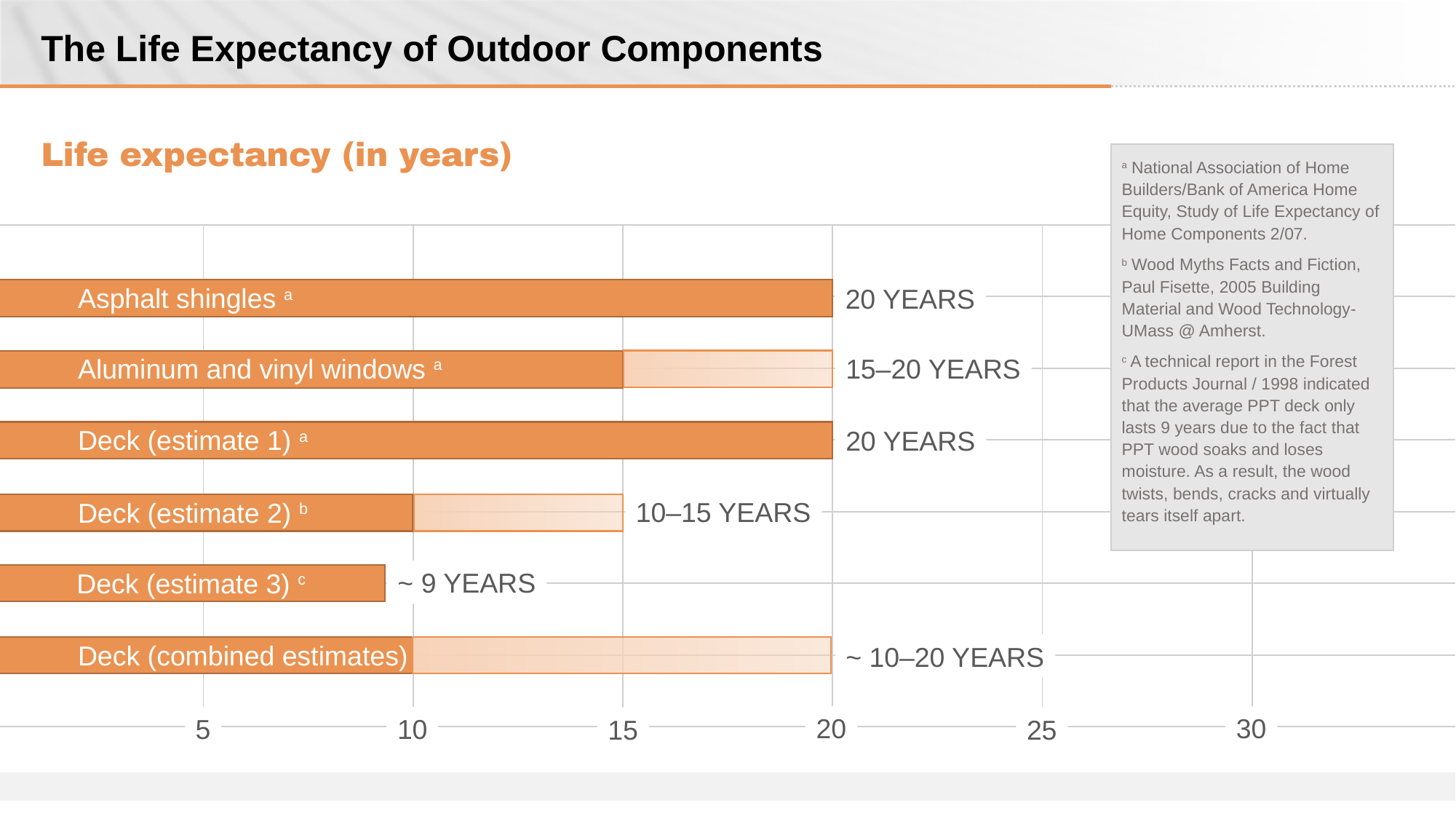

# The Life Expectancy of Outdoor Components
Life expectancy (in years)
a National Association of Home Builders/Bank of America Home Equity, Study of Life Expectancy of Home Components 2/07.
b Wood Myths Facts and Fiction, Paul Fisette, 2005 Building Material and Wood Technology-UMass @ Amherst.
c A technical report in the Forest Products Journal / 1998 indicated that the average PPT deck only lasts 9 years due to the fact that PPT wood soaks and loses moisture. As a result, the wood twists, bends, cracks and virtually tears itself apart.

|  |  |  |  |  |  |  |
| --- | --- | --- | --- | --- | --- | --- |
|  |  |  |  |  |  |  |
|  |  |  |  |  |  |  |
|  |  |  |  |  |  |  |
|  |  |  |  |  |  |  |
|  |  |  |  |  |  |  |
|  |  |  |  |  |  |  |
Asphalt shingles a
20 YEARS

Aluminum and vinyl windows a
15–20 YEARS

Deck (estimate 1) a
20 YEARS

10–15 YEARS
Deck (estimate 2) b

~ 9 YEARS
Deck (estimate 3) c

Deck (combined estimates)
~ 10–20 YEARS

20
30
5
10
15
25